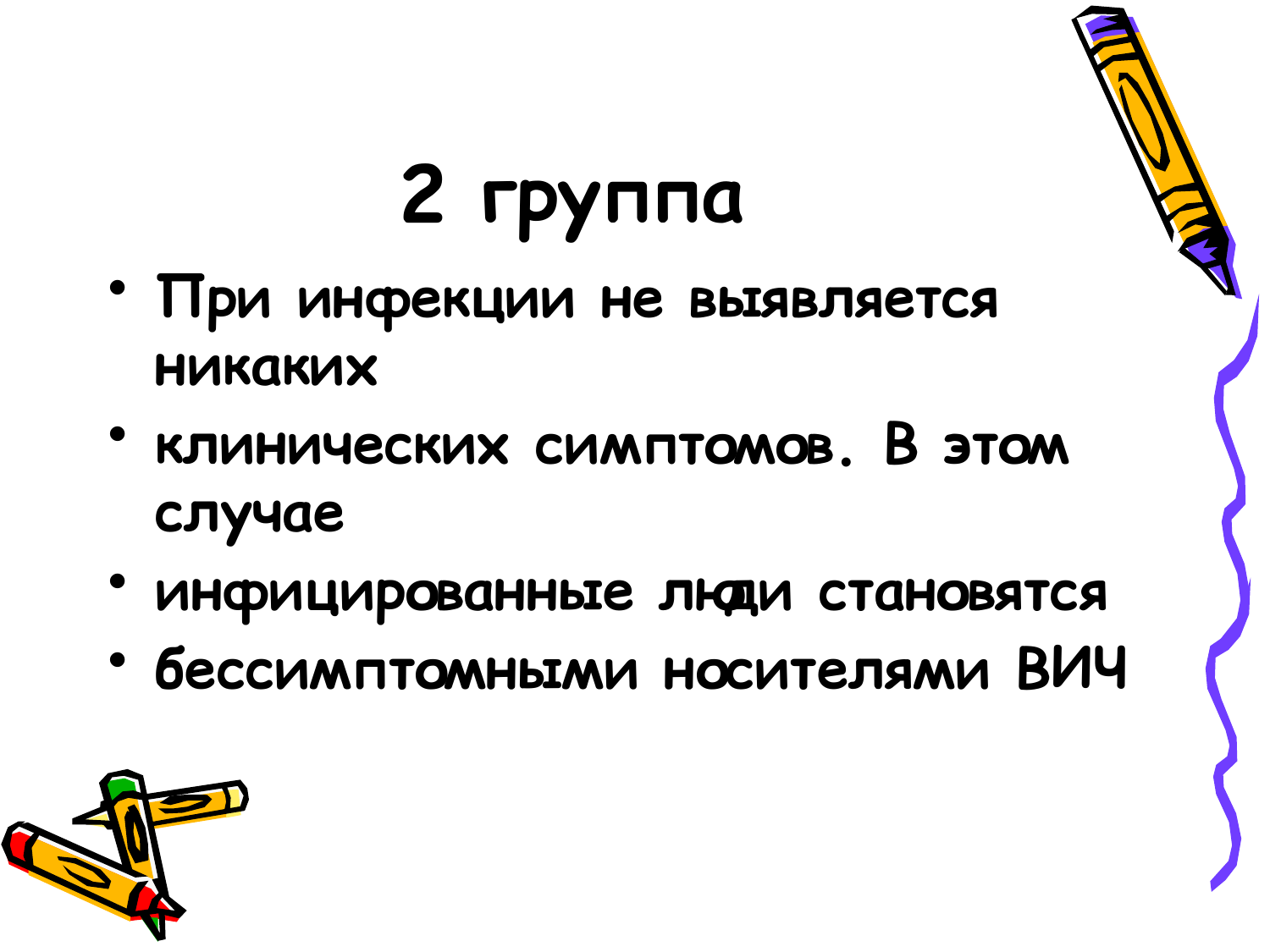

# 2 группа
При инфекции не выявляется никаких
клинических симптомов. В этом случае
инфицированные люди становятся
бессимптомными носителями ВИЧ